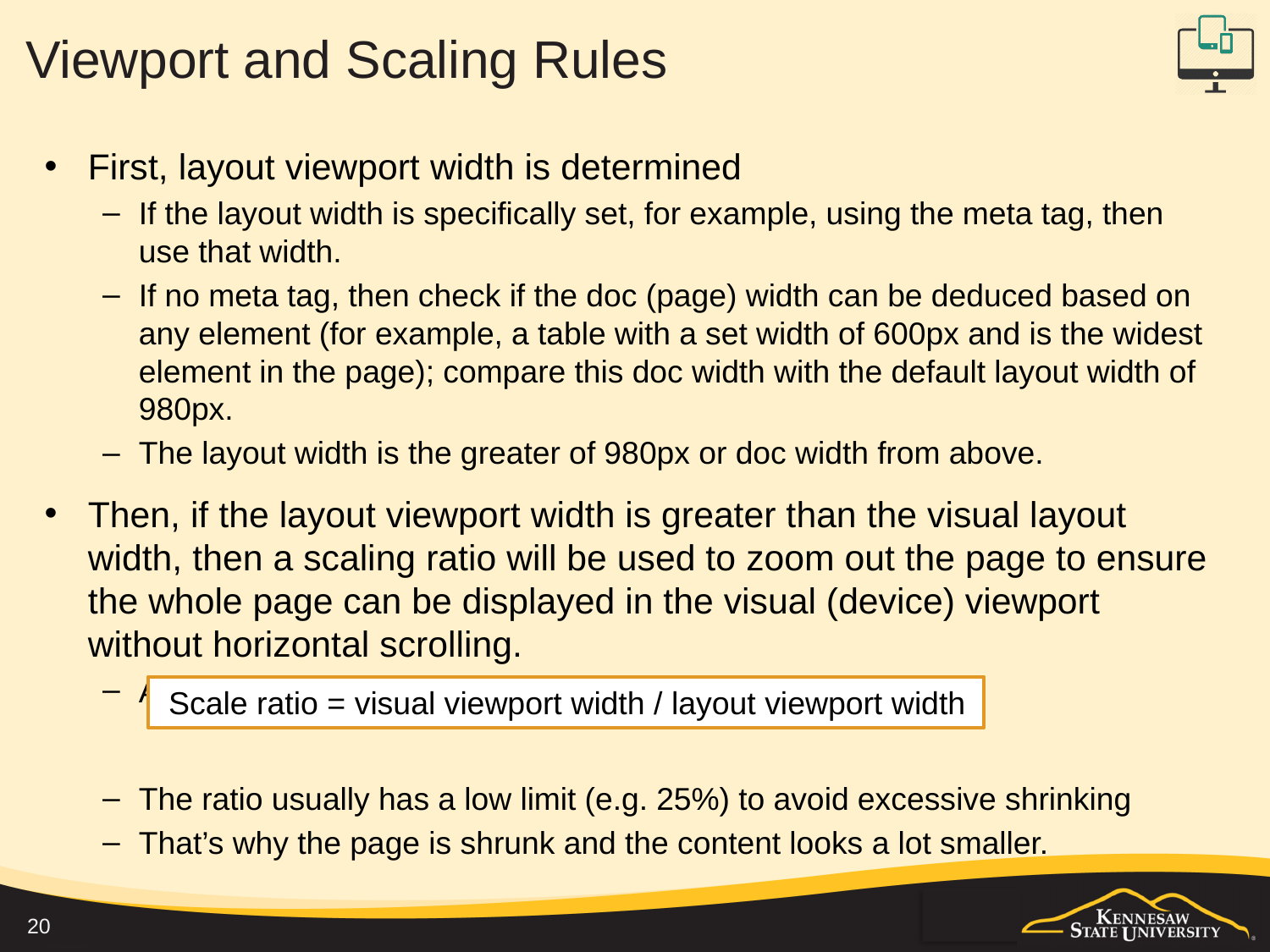

# Viewport and Scaling Rules
First, layout viewport width is determined
If the layout width is specifically set, for example, using the meta tag, then use that width.
If no meta tag, then check if the doc (page) width can be deduced based on any element (for example, a table with a set width of 600px and is the widest element in the page); compare this doc width with the default layout width of 980px.
The layout width is the greater of 980px or doc width from above.
Then, if the layout viewport width is greater than the visual layout width, then a scaling ratio will be used to zoom out the page to ensure the whole page can be displayed in the visual (device) viewport without horizontal scrolling.
A scaling factor is calculated as following:

The ratio usually has a low limit (e.g. 25%) to avoid excessive shrinking
That’s why the page is shrunk and the content looks a lot smaller.
Scale ratio = visual viewport width / layout viewport width
20